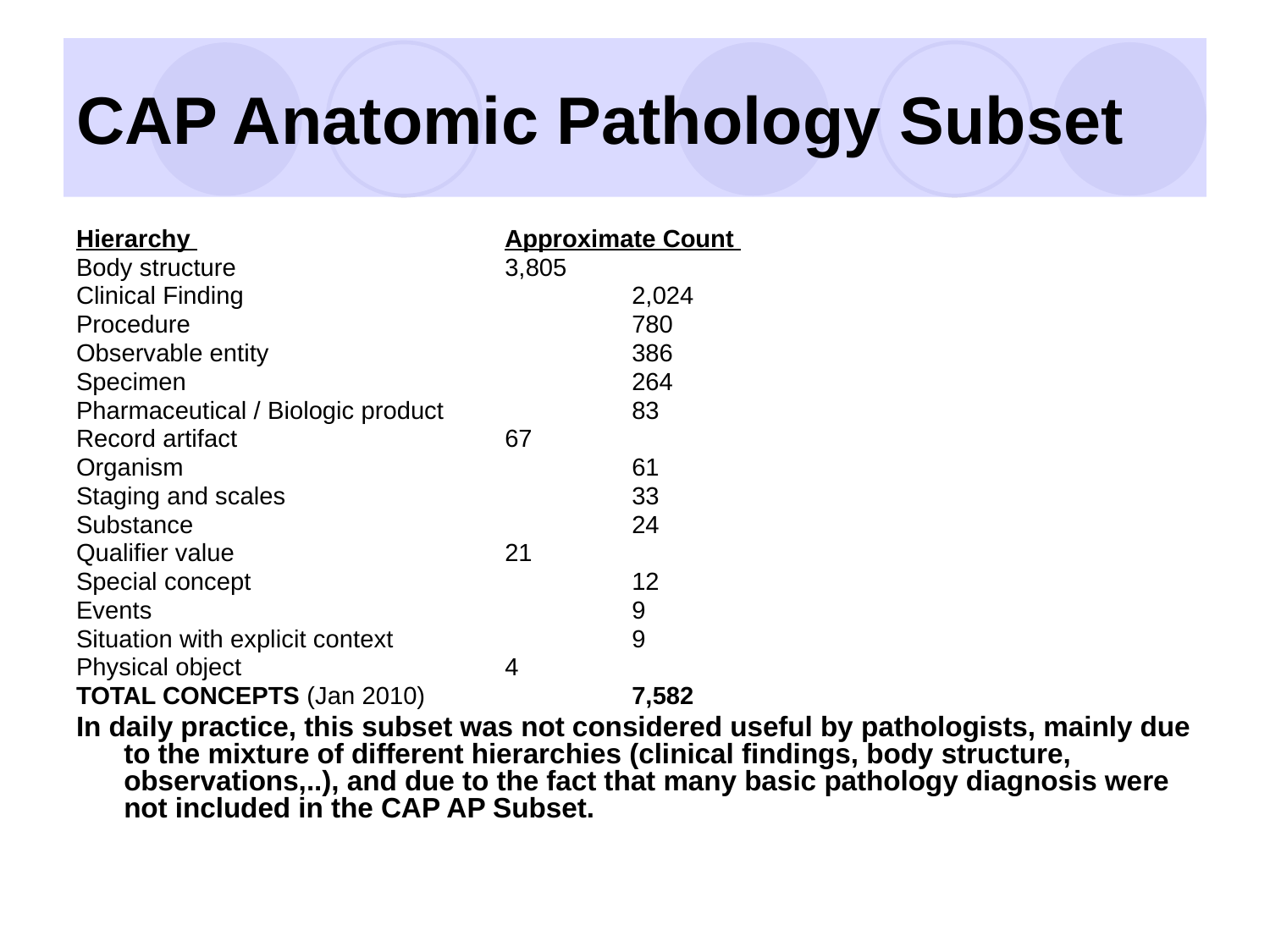

# CAP Anatomic Pathology Subset
Hierarchy 			Approximate Count
Body structure 			3,805
Clinical Finding 			2,024
Procedure 				780
Observable entity 			386
Specimen 				264
Pharmaceutical / Biologic product 		83
Record artifact 			67
Organism 				61
Staging and scales 			33
Substance 				24
Qualifier value 			21
Special concept 			12
Events 				9
Situation with explicit context 		9
Physical object 			4
TOTAL CONCEPTS (Jan 2010) 		7,582
In daily practice, this subset was not considered useful by pathologists, mainly due to the mixture of different hierarchies (clinical findings, body structure, observations,..), and due to the fact that many basic pathology diagnosis were not included in the CAP AP Subset.